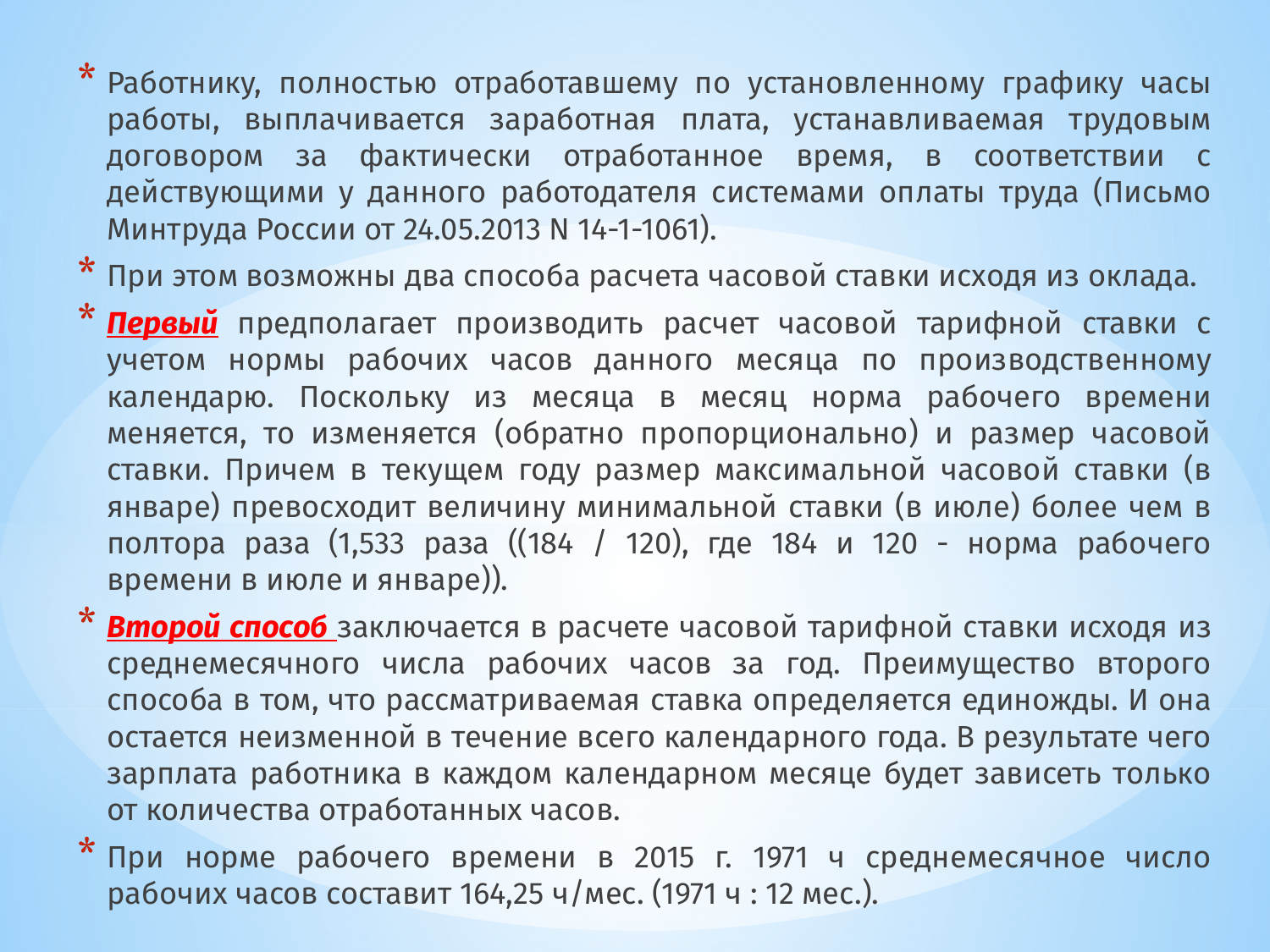

Работнику, полностью отработавшему по установленному графику часы работы, выплачивается заработная плата, устанавливаемая трудовым договором за фактически отработанное время, в соответствии с действующими у данного работодателя системами оплаты труда (Письмо Минтруда России от 24.05.2013 N 14-1-1061).
При этом возможны два способа расчета часовой ставки исходя из оклада.
Первый предполагает производить расчет часовой тарифной ставки с учетом нормы рабочих часов данного месяца по производственному календарю. Поскольку из месяца в месяц норма рабочего времени меняется, то изменяется (обратно пропорционально) и размер часовой ставки. Причем в текущем году размер максимальной часовой ставки (в январе) превосходит величину минимальной ставки (в июле) более чем в полтора раза (1,533 раза ((184 / 120), где 184 и 120 - норма рабочего времени в июле и январе)).
Второй способ заключается в расчете часовой тарифной ставки исходя из среднемесячного числа рабочих часов за год. Преимущество второго способа в том, что рассматриваемая ставка определяется единожды. И она остается неизменной в течение всего календарного года. В результате чего зарплата работника в каждом календарном месяце будет зависеть только от количества отработанных часов.
При норме рабочего времени в 2015 г. 1971 ч среднемесячное число рабочих часов составит 164,25 ч/мес. (1971 ч : 12 мес.).